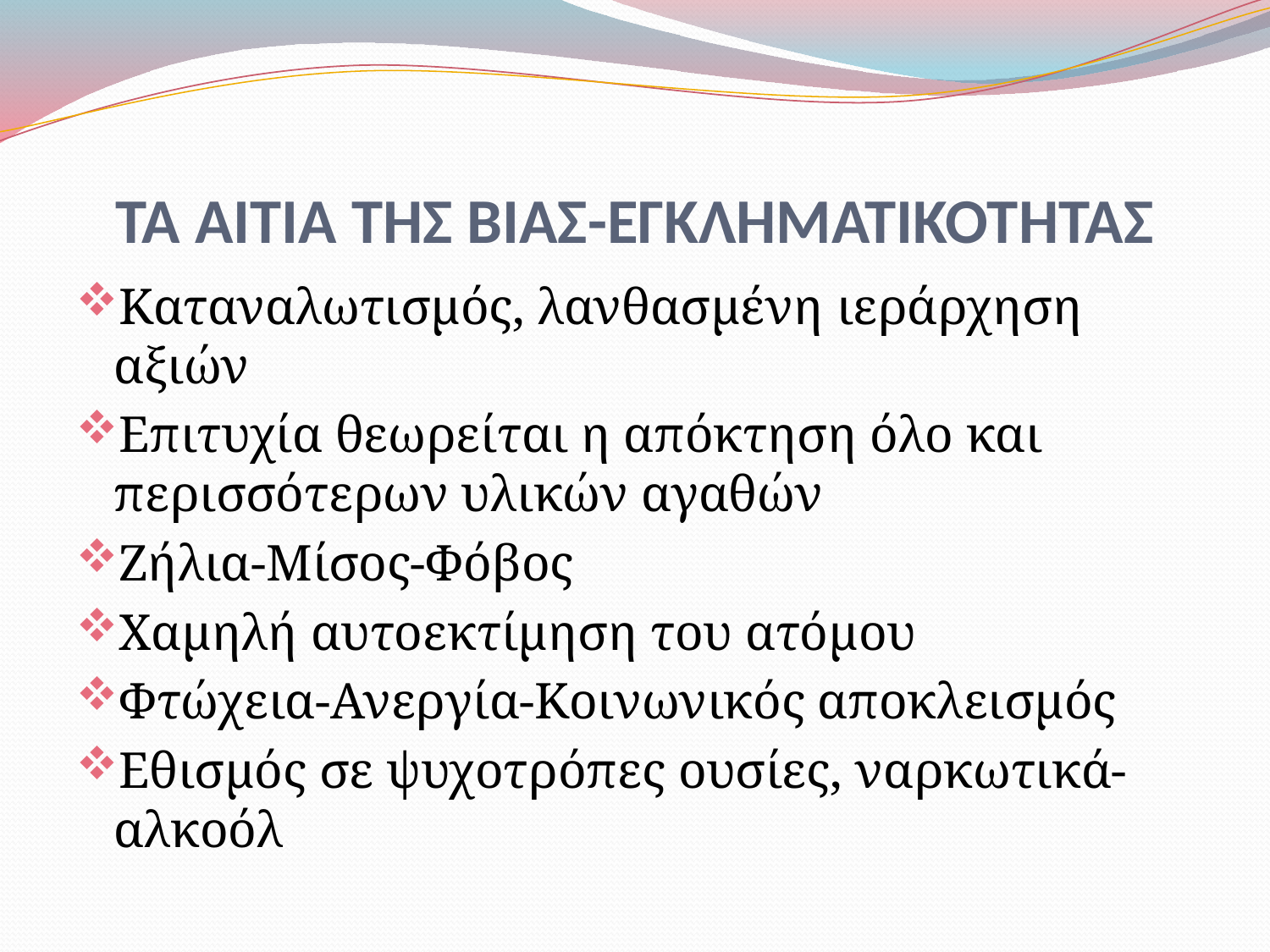

# ΤΑ ΑΙΤΙΑ ΤΗΣ ΒΙΑΣ-ΕΓΚΛΗΜΑΤΙΚΟΤΗΤΑΣ
Καταναλωτισμός, λανθασμένη ιεράρχηση αξιών
Επιτυχία θεωρείται η απόκτηση όλο και περισσότερων υλικών αγαθών
Ζήλια-Μίσος-Φόβος
Χαμηλή αυτοεκτίμηση του ατόμου
Φτώχεια-Ανεργία-Κοινωνικός αποκλεισμός
Εθισμός σε ψυχοτρόπες ουσίες, ναρκωτικά-αλκοόλ